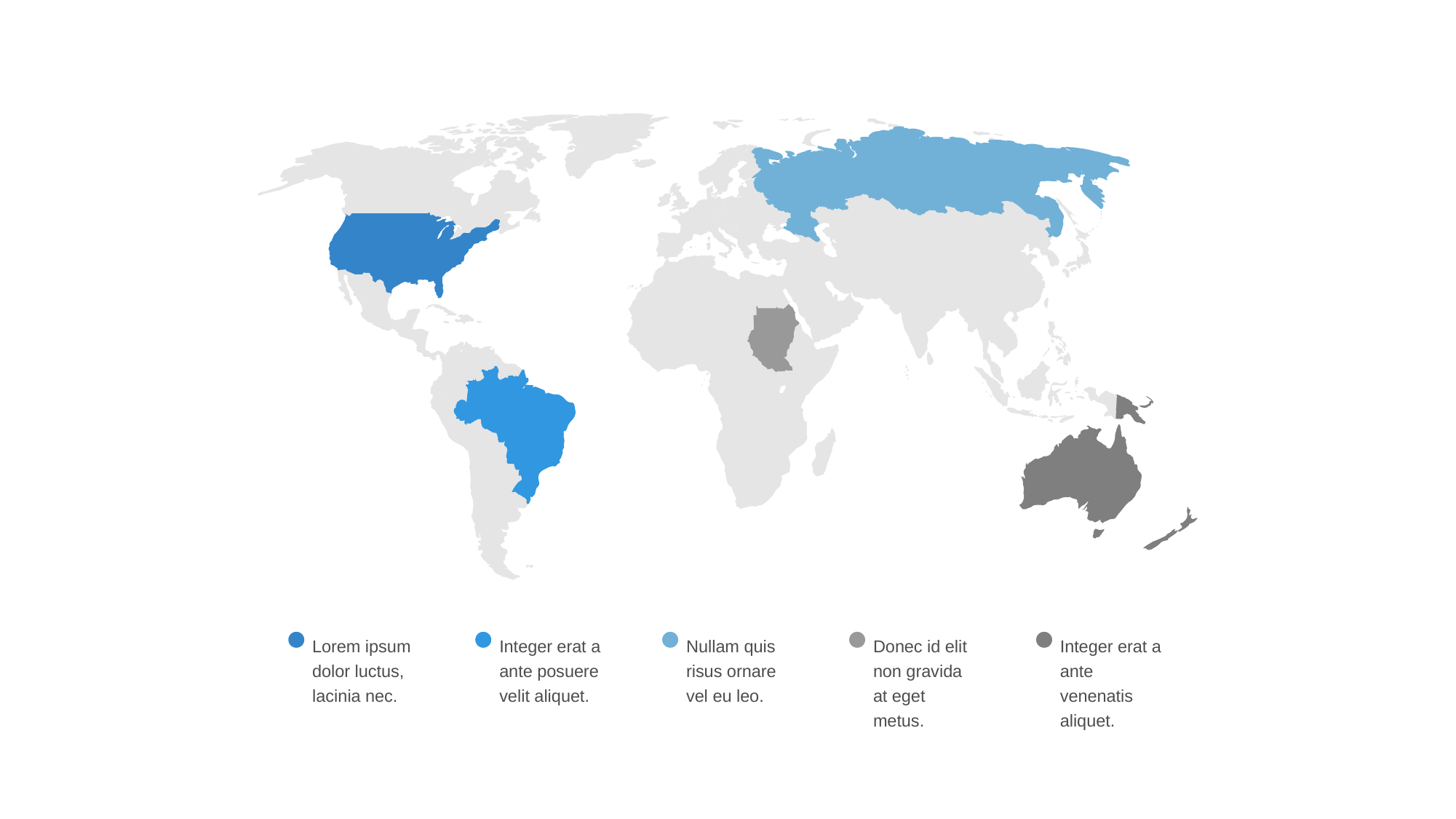

Lorem ipsum dolor luctus, lacinia nec.

Integer erat a ante posuere velit aliquet.

Nullam quis risus ornare vel eu leo.

Donec id elit non gravida at eget metus.

Integer erat a ante venenatis aliquet.